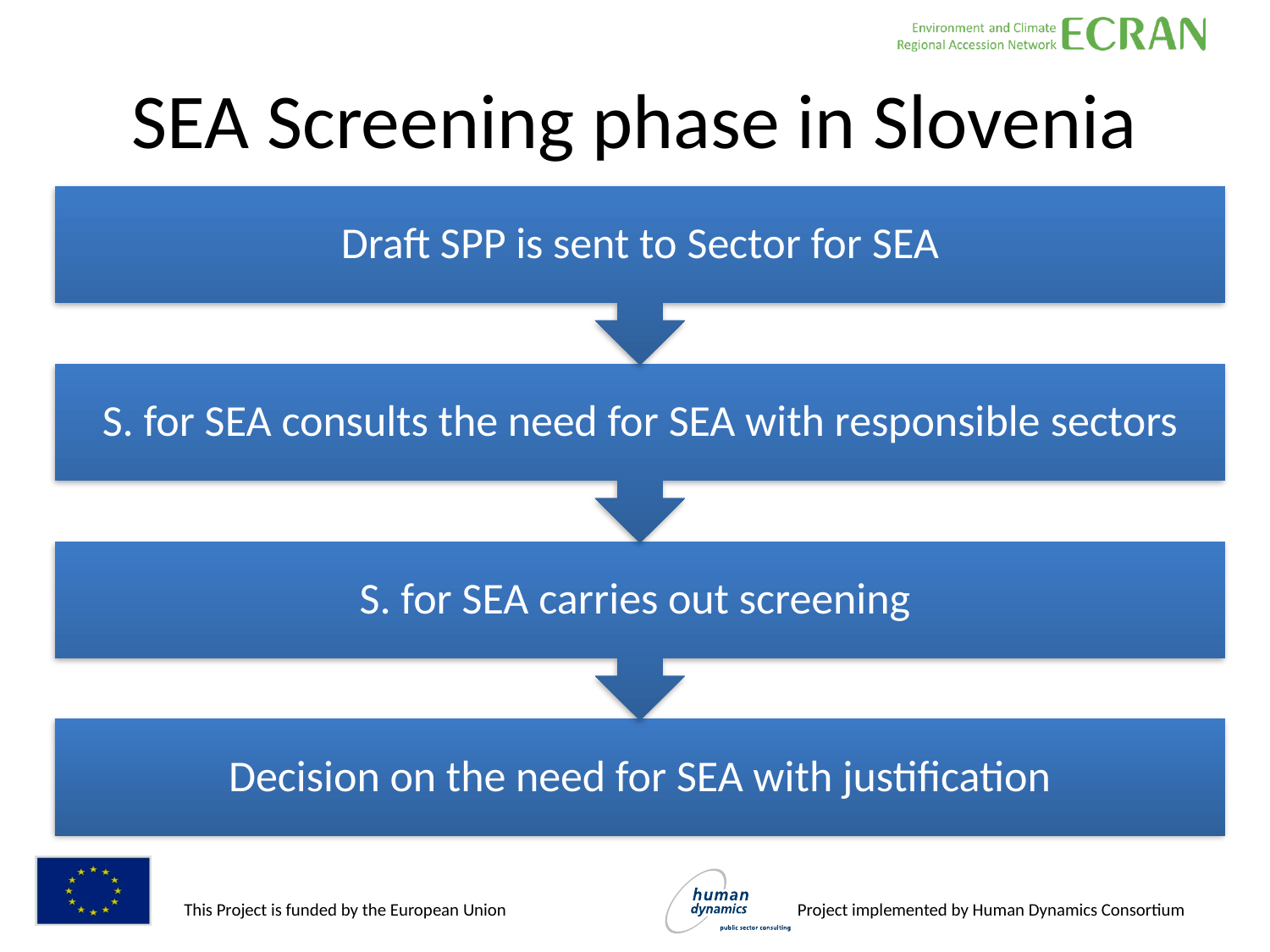

# SEA Screening phase in Slovenia
Decision on the need for SEA with justification
S. for SEA carries out screening
S. for SEA consults the need for SEA with responsible sectors
Draft SPP is sent to Sector for SEA